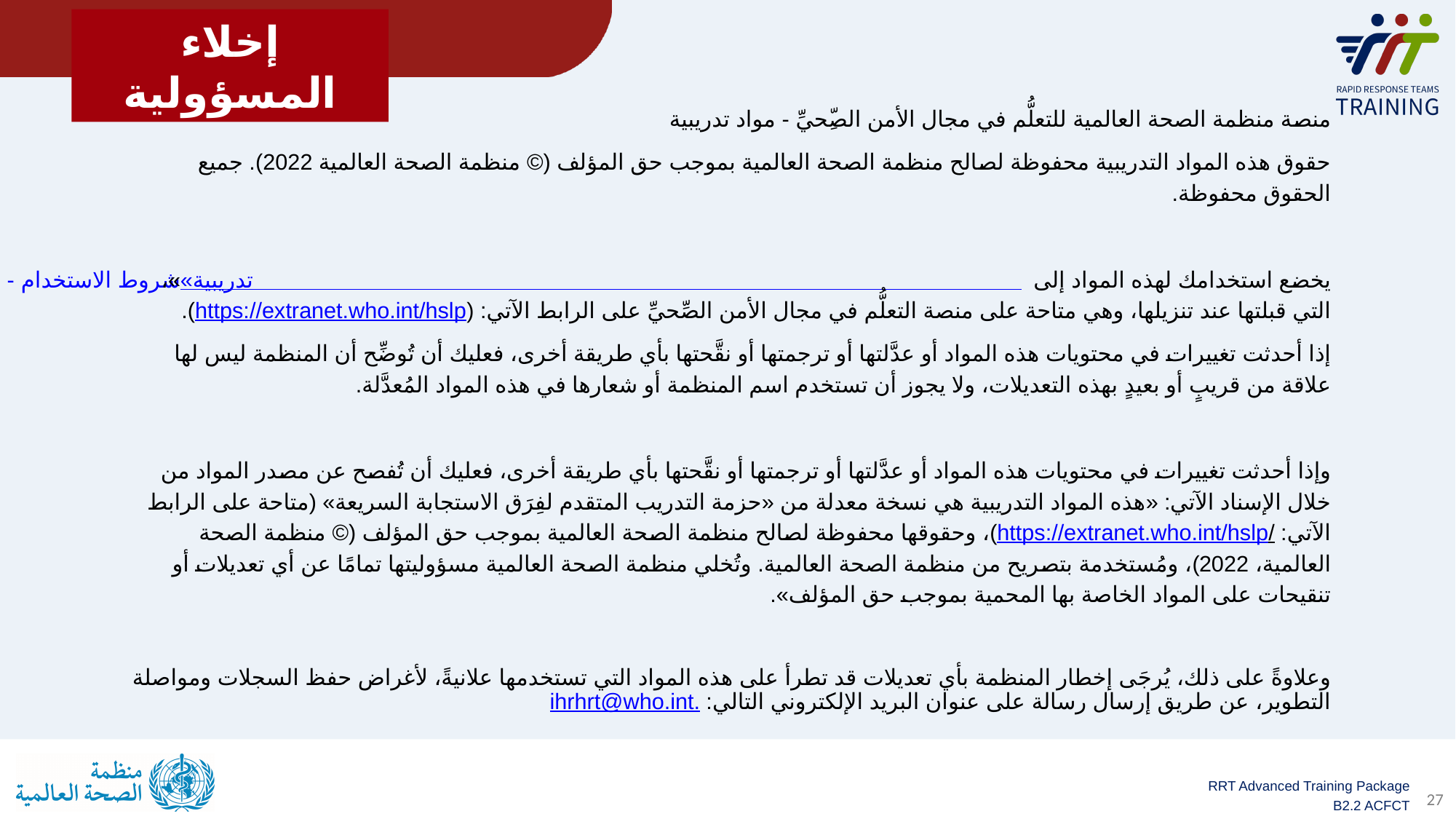

إخلاء المسؤولية
منصة منظمة الصحة العالمية للتعلُّم في مجال الأمن الصِّحيِّ - مواد تدريبية
حقوق هذه المواد التدريبية محفوظة لصالح منظمة الصحة العالمية بموجب حق المؤلف (© منظمة الصحة العالمية 2022). جميع الحقوق محفوظة.

يخضع استخدامك لهذه المواد إلى «شروط الاستخدام - منصة منظمة الصحة العالمية للتعلُّم في مجال الأمن الصِّحيِّ، مواد تدريبية»، التي قبلتها عند تنزيلها، وهي متاحة على منصة التعلُّم في مجال الأمن الصِّحيِّ على الرابط الآتي: (https://extranet.who.int/hslp).
إذا أحدثت تغييرات في محتويات هذه المواد أو عدَّلتها أو ترجمتها أو نقَّحتها بأي طريقة أخرى، فعليك أن تُوضِّح أن المنظمة ليس لها علاقة من قريبٍ أو بعيدٍ بهذه التعديلات، ولا يجوز أن تستخدم اسم المنظمة أو شعارها في هذه المواد المُعدَّلة.

وإذا أحدثت تغييرات في محتويات هذه المواد أو عدَّلتها أو ترجمتها أو نقَّحتها بأي طريقة أخرى، فعليك أن تُفصح عن مصدر المواد من خلال الإسناد الآتي: «هذه المواد التدريبية هي نسخة معدلة من «حزمة التدريب المتقدم لفِرَق الاستجابة السريعة» (متاحة على الرابط الآتي: https://extranet.who.int/hslp/)، وحقوقها محفوظة لصالح منظمة الصحة العالمية بموجب حق المؤلف (© منظمة الصحة العالمية، 2022)، ومُستخدمة بتصريح من منظمة الصحة العالمية. وتُخلي منظمة الصحة العالمية مسؤوليتها تمامًا عن أي تعديلات أو تنقيحات على المواد الخاصة بها المحمية بموجب حق المؤلف».

وعلاوةً على ذلك، يُرجَى إخطار المنظمة بأي تعديلات قد تطرأ على هذه المواد التي تستخدمها علانيةً، لأغراض حفظ السجلات ومواصلة التطوير، عن طريق إرسال رسالة على عنوان البريد الإلكتروني التالي: ihrhrt@who.int.